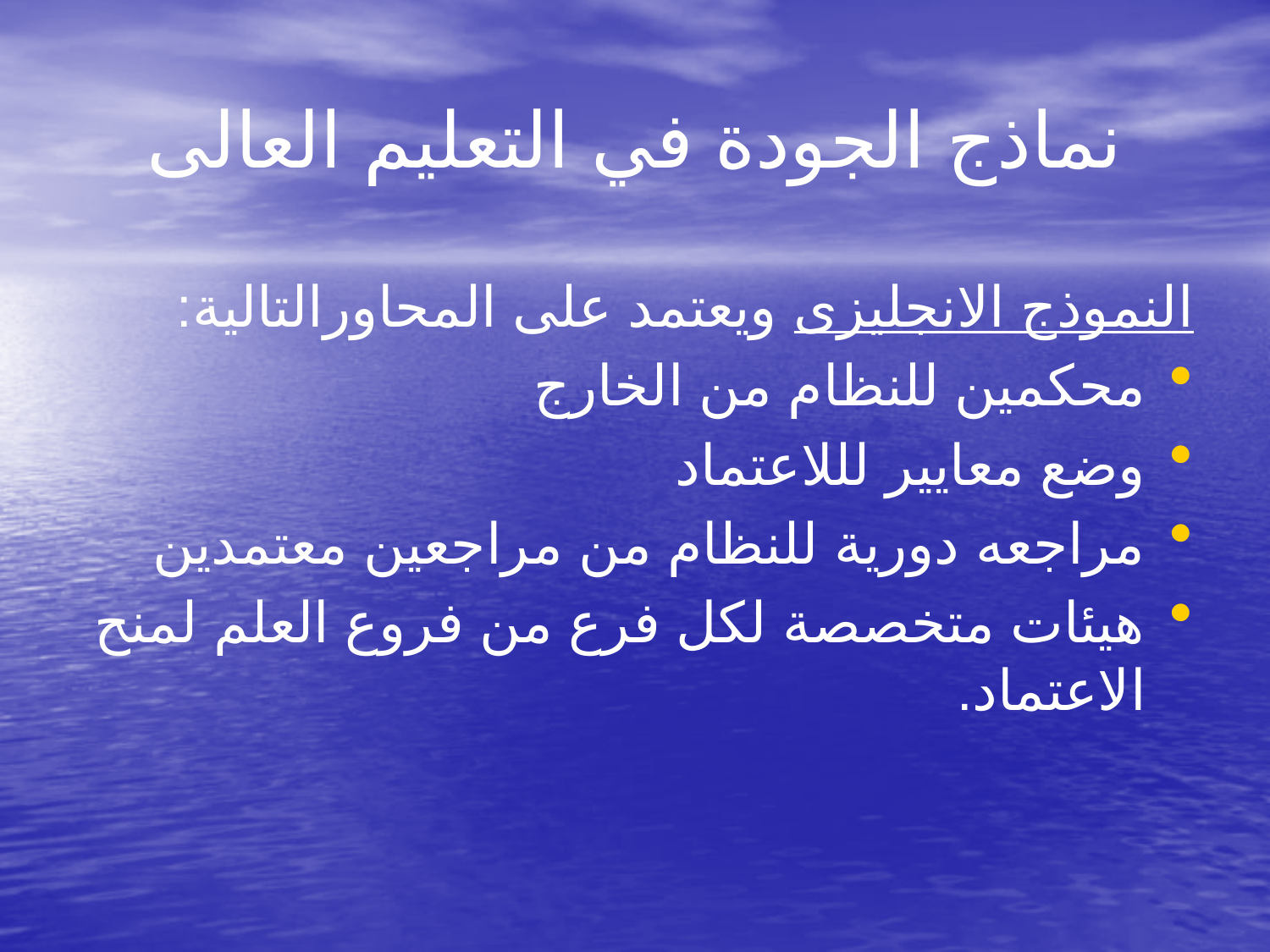

# نماذج الجودة في التعليم العالى
النموذج الانجليزى ويعتمد على المحاورالتالية:
محكمين للنظام من الخارج
وضع معايير لللاعتماد
مراجعه دورية للنظام من مراجعين معتمدين
هيئات متخصصة لكل فرع من فروع العلم لمنح الاعتماد.